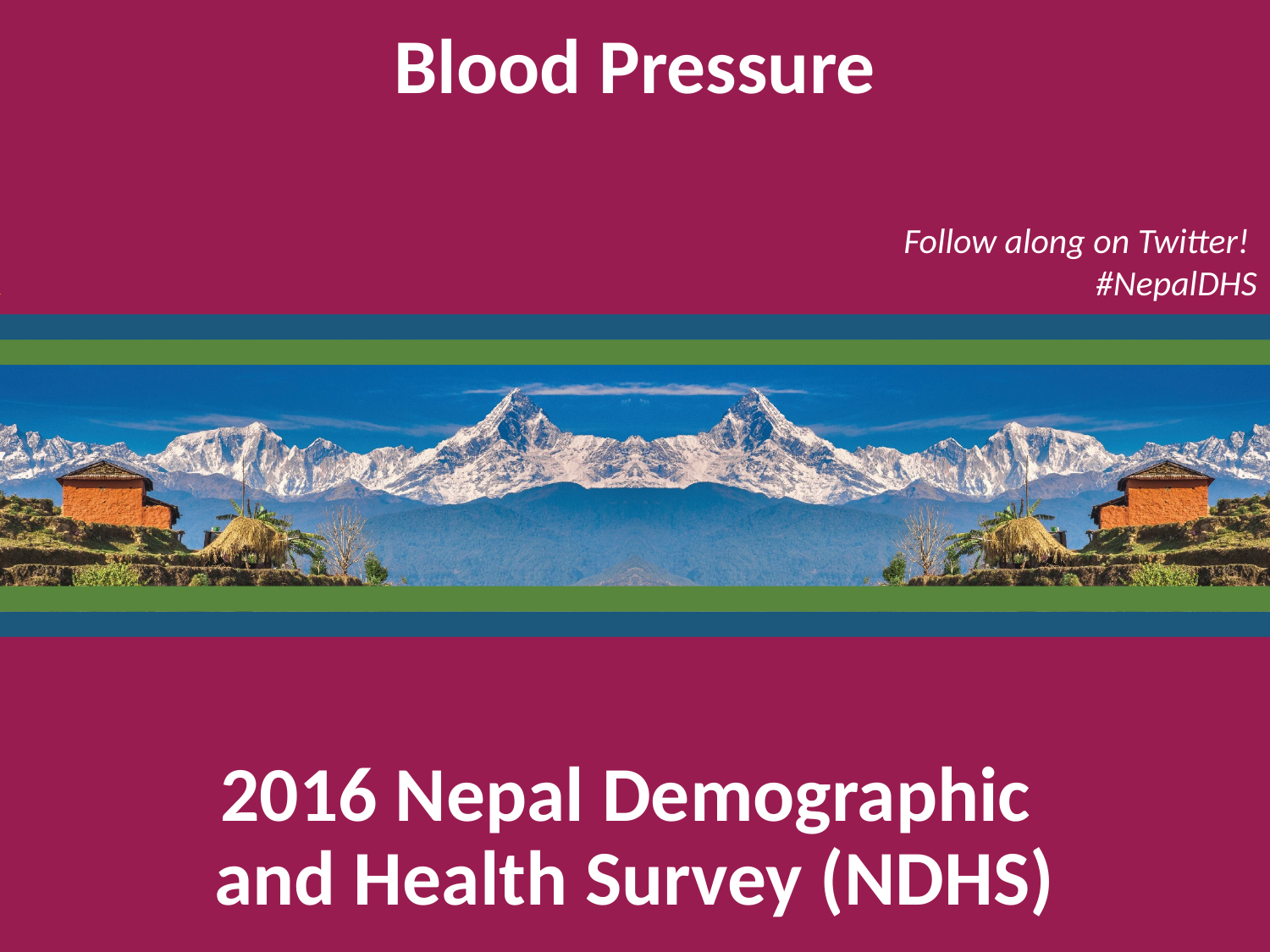

Blood Pressure
Follow along on Twitter!
#NepalDHS